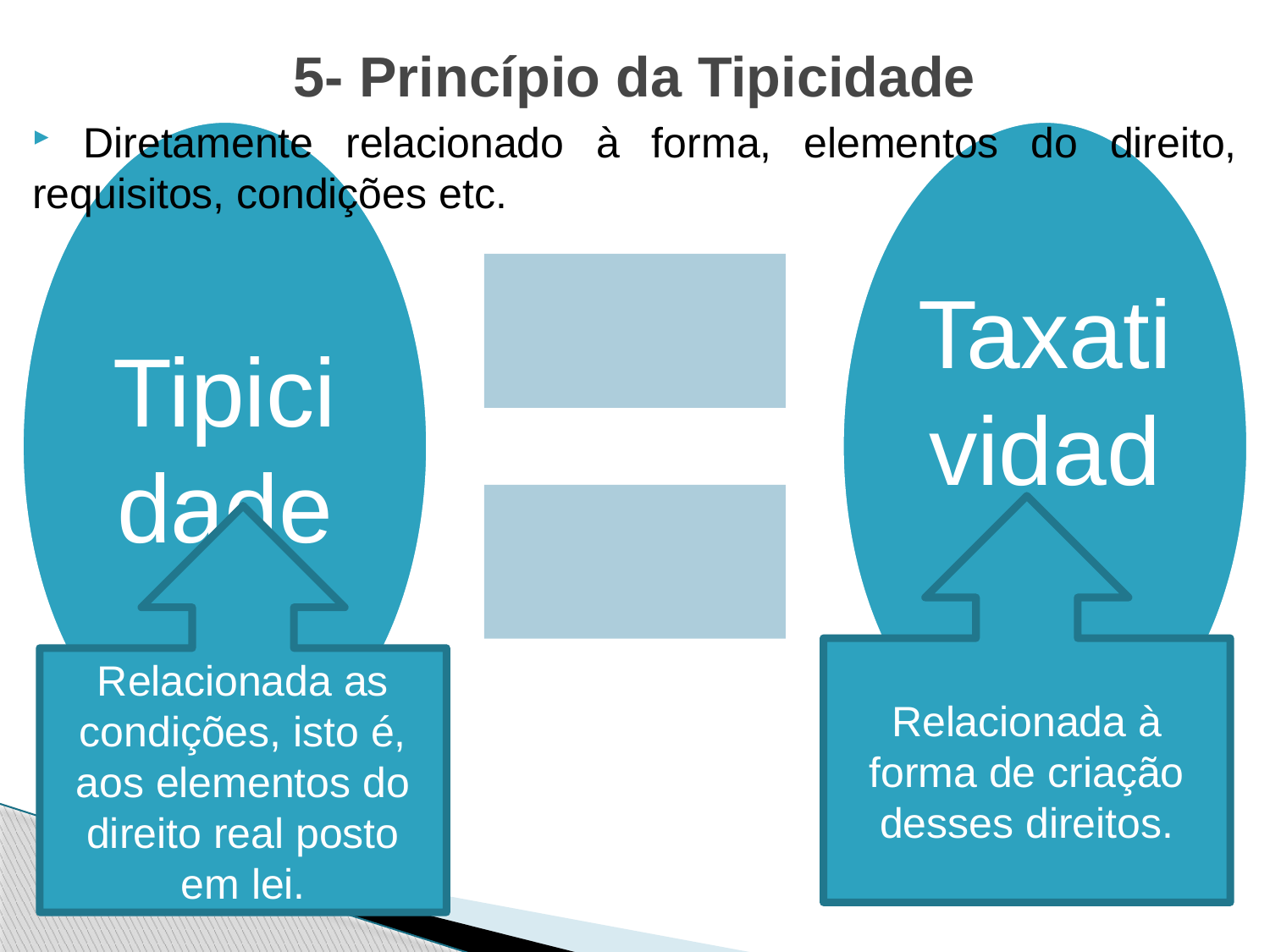

5- Princípio da Tipicidade
 Diretamente relacionado à forma, elementos do direito, requisitos, condições etc.
Tipicidade
Taxatividade
Relacionada à forma de criação desses direitos.
Relacionada as condições, isto é, aos elementos do direito real posto em lei.